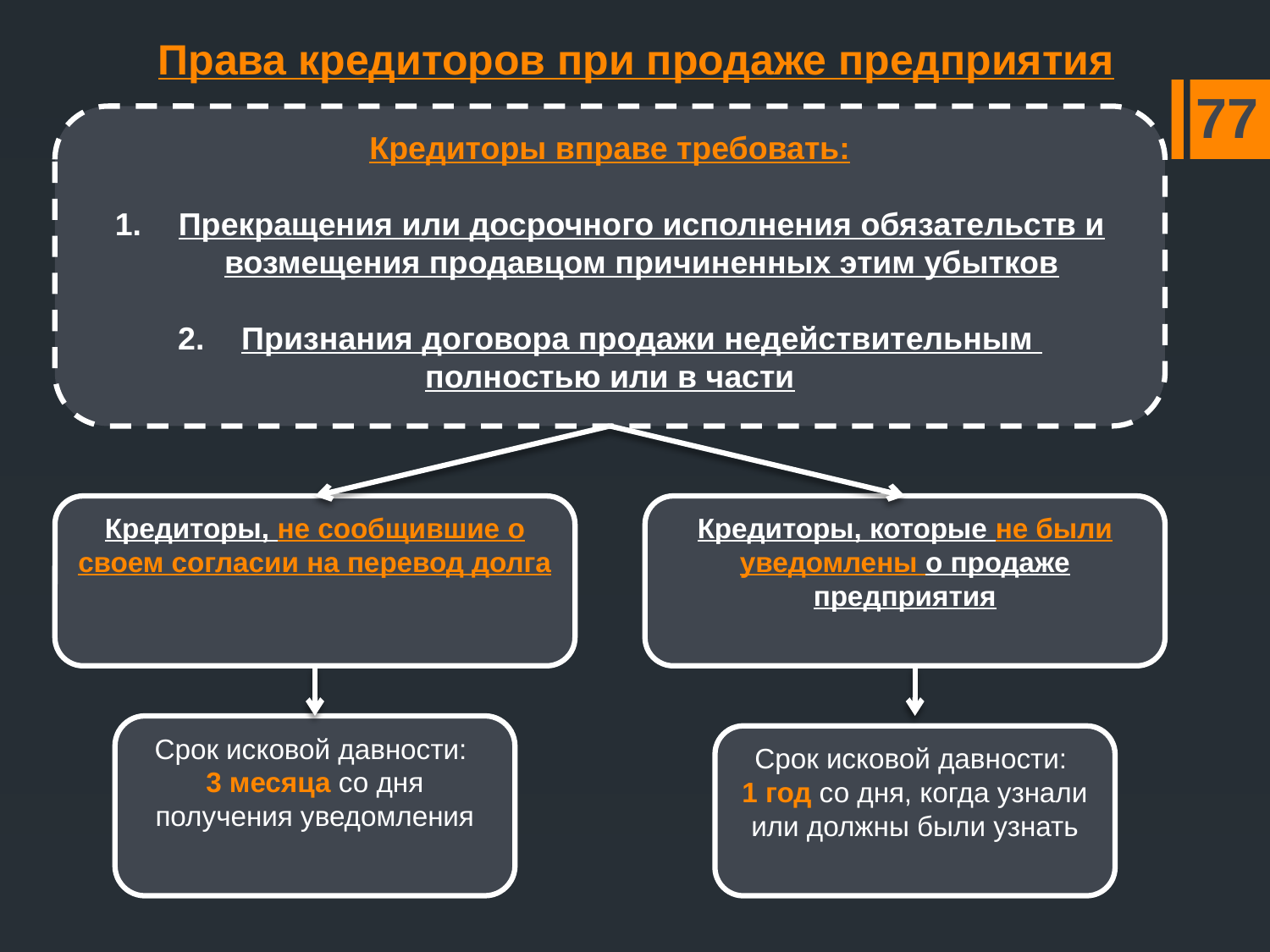

# Права кредиторов при продаже предприятия
77
Кредиторы вправе требовать:

Прекращения или досрочного исполнения обязательств и возмещения продавцом причиненных этим убытков

Признания договора продажи недействительным
полностью или в части

Кредиторы, не сообщившие о своем согласии на перевод долга
Кредиторы, которые не были уведомлены о продаже предприятия
Срок исковой давности:
3 месяца со дня получения уведомления
Срок исковой давности:
1 год со дня, когда узнали или должны были узнать